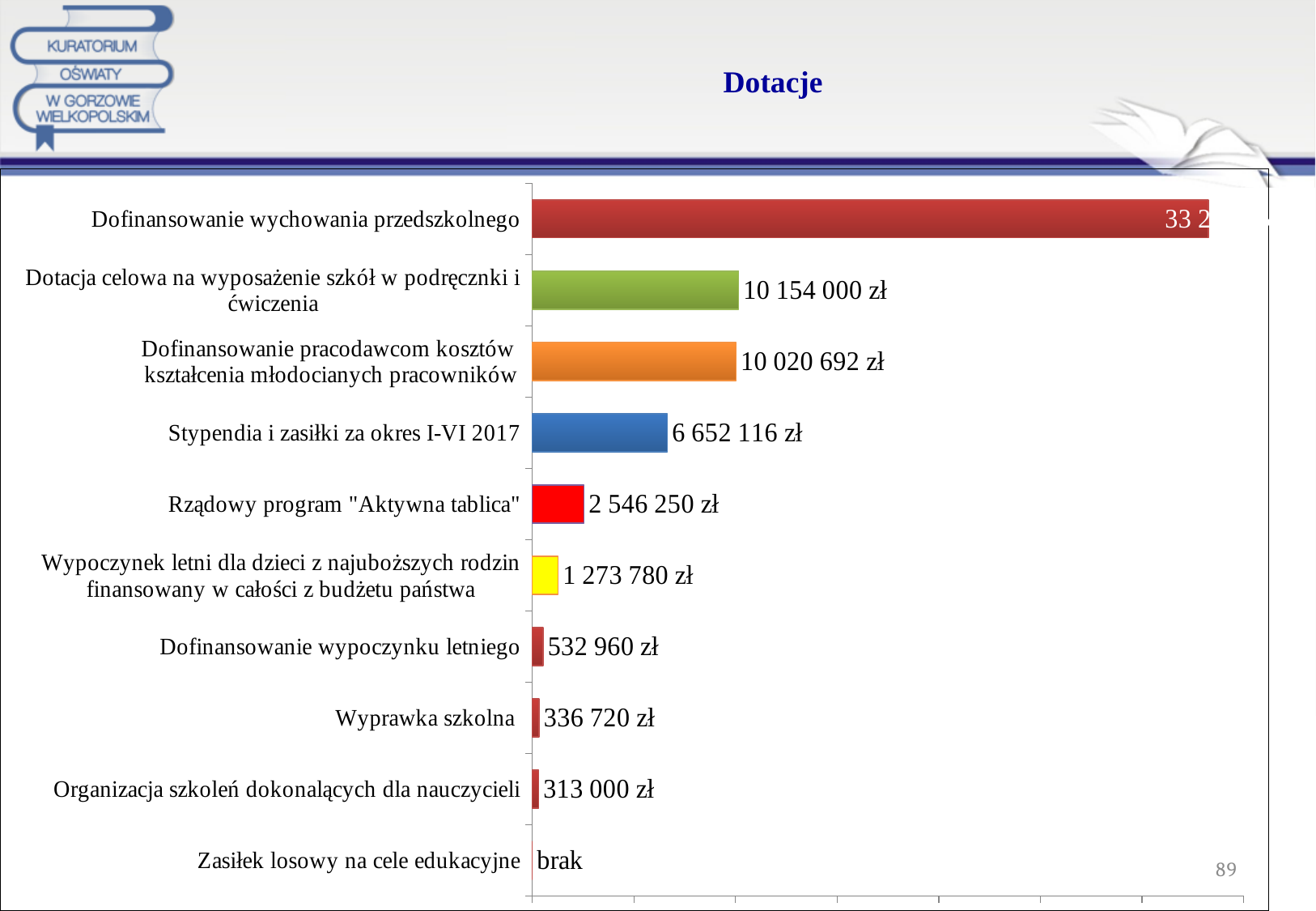

# Dotacje

### Chart

| Category |  |
|---|---|
| Zasiłek losowy na cele edukacyjne | 0.0 |
| Organizacja szkoleń dokonalących dla nauczycieli | 313000.0 |
| Wyprawka szkolna  | 336720.0 |
| Dofinansowanie wypoczynku letniego | 532960.0 |
| Wypoczynek letni dla dzieci z najuboższych rodzin
finansowany w całości z budżetu państwa | 1273780.0 |
| Rządowy program "Aktywna tablica" | 2546250.0 |
| Stypendia i zasiłki za okres I-VI 2017 | 6652116.0 |
| Dofinansowanie pracodawcom kosztów
kształcenia młodocianych pracowników | 10020692.0 |
| Dotacja celowa na wyposażenie szkół w podręcznki i ćwiczenia | 10154000.0 |
| Dofinansowanie wychowania przedszkolnego | 33265356.0 |

89